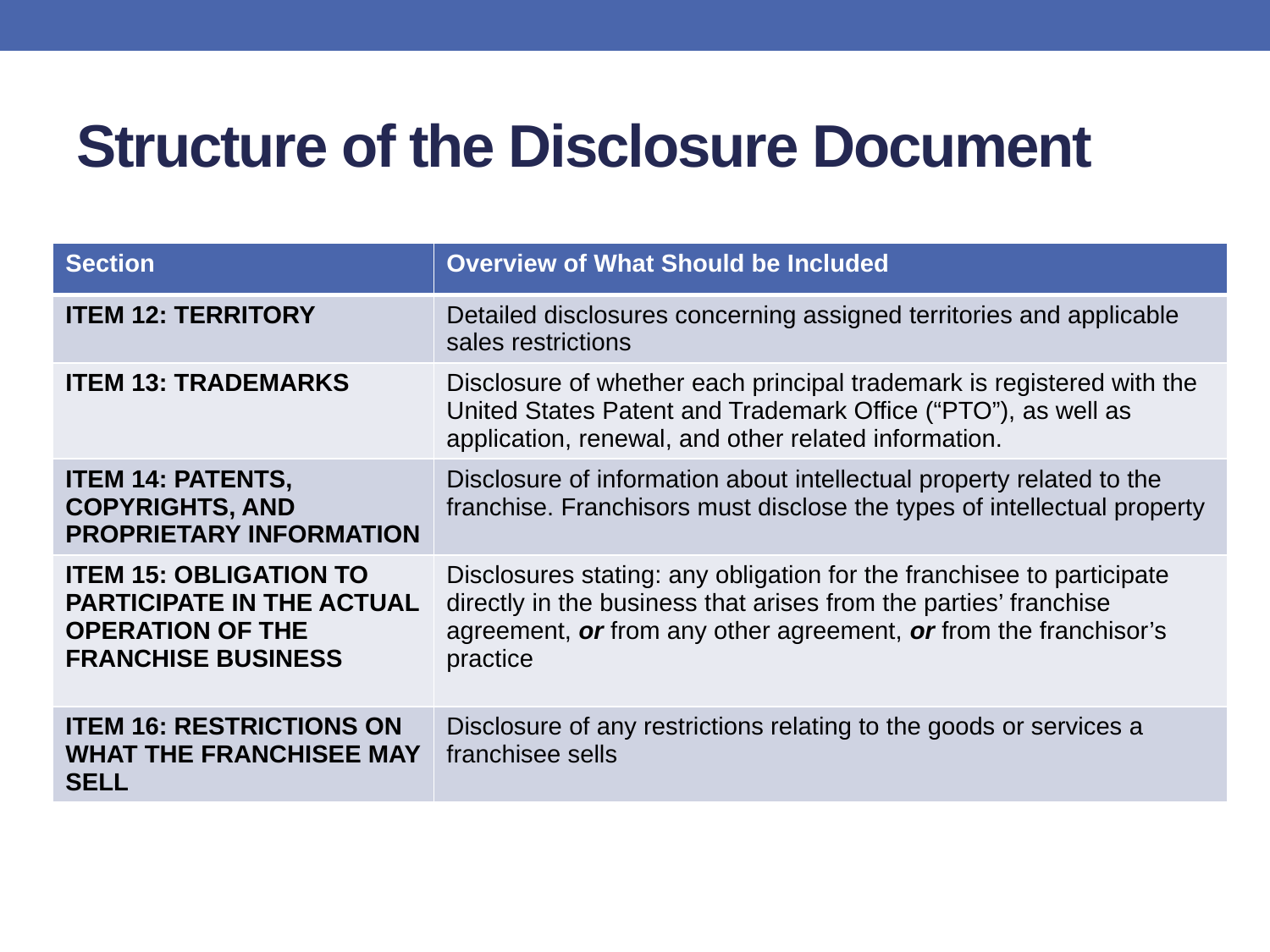

# Structure of the Disclosure Document
| Section | Overview of What Should be Included |
| --- | --- |
| ITEM 12: TERRITORY | Detailed disclosures concerning assigned territories and applicable sales restrictions |
| ITEM 13: TRADEMARKS | Disclosure of whether each principal trademark is registered with the United States Patent and Trademark Office (“PTO”), as well as application, renewal, and other related information. |
| ITEM 14: PATENTS, COPYRIGHTS, AND PROPRIETARY INFORMATION | Disclosure of information about intellectual property related to the franchise. Franchisors must disclose the types of intellectual property |
| ITEM 15: OBLIGATION TO PARTICIPATE IN THE ACTUAL OPERATION OF THE FRANCHISE BUSINESS | Disclosures stating: any obligation for the franchisee to participate directly in the business that arises from the parties’ franchise agreement, or from any other agreement, or from the franchisor’s practice |
| ITEM 16: RESTRICTIONS ON WHAT THE FRANCHISEE MAY SELL | Disclosure of any restrictions relating to the goods or services a franchisee sells |